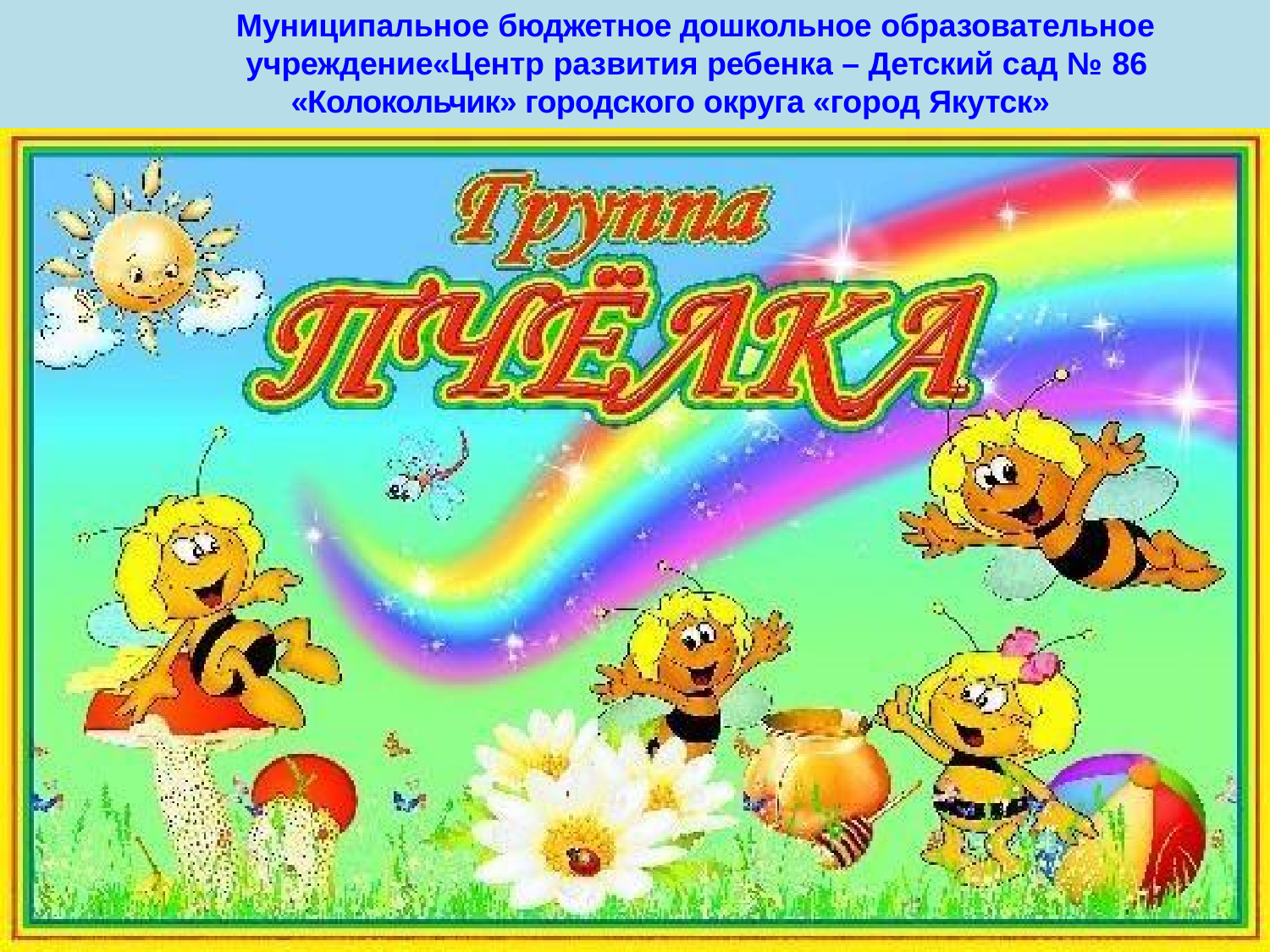

Муниципальное бюджетное дошкольное образовательное
учреждение«Центр развития ребенка – Детский сад № 86
«Колокольчик» городского округа «город Якутск»